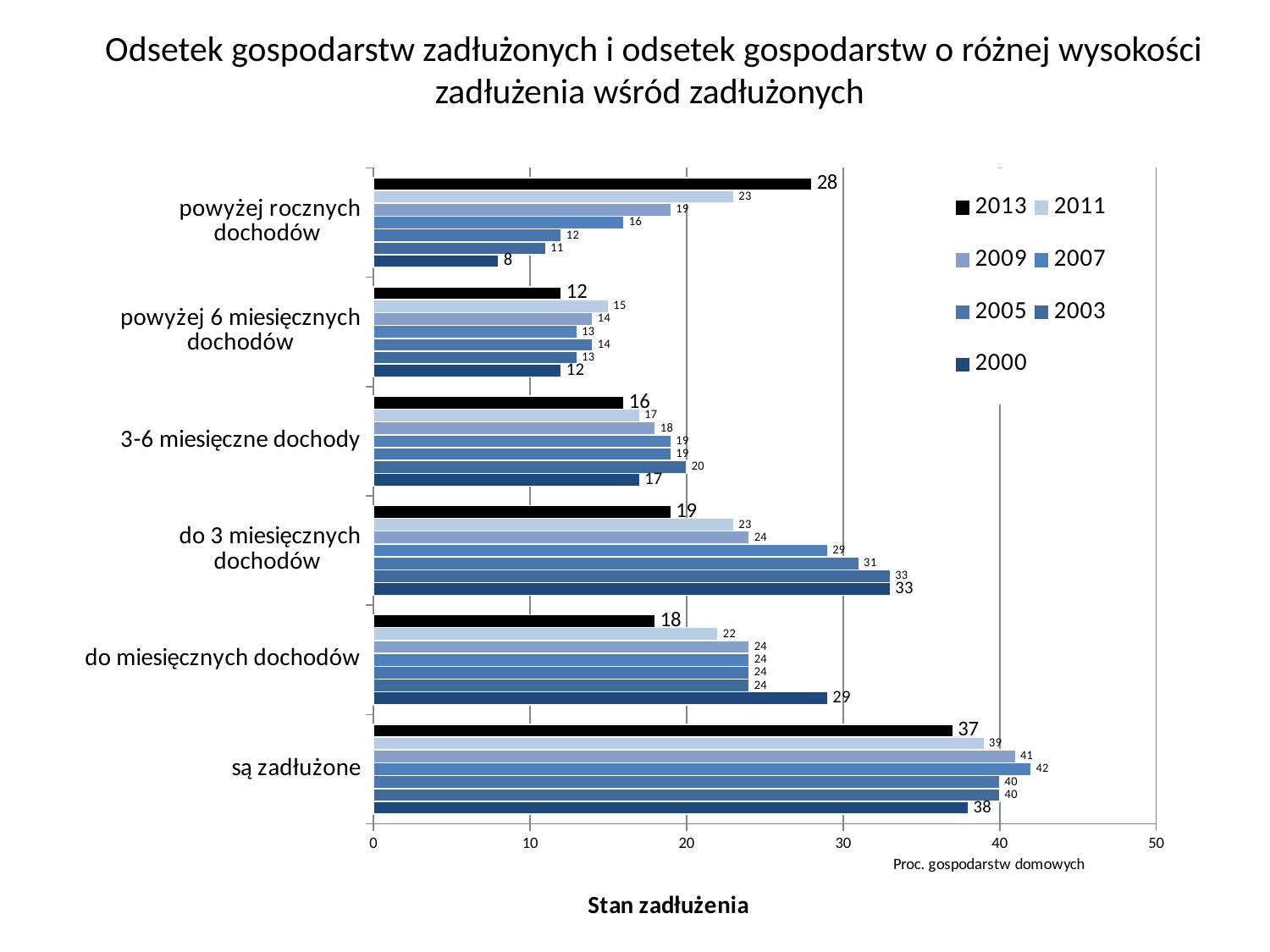

Odsetek gospodarstw zadłużonych i odsetek gospodarstw o różnej wysokości zadłużenia wśród zadłużonych

### Chart

| Category | 2000 | 2003 | 2005 | 2007 | 2009 | 2011 | 2013 |
|---|---|---|---|---|---|---|---|
| są zadłużone | 38.0 | 40.0 | 40.0 | 42.0 | 41.0 | 39.0 | 37.0 |
| do miesięcznych dochodów | 29.0 | 24.0 | 24.0 | 24.0 | 24.0 | 22.0 | 18.0 |
|  do 3 miesięcznych dochodów | 33.0 | 33.0 | 31.0 | 29.0 | 24.0 | 23.0 | 19.0 |
| 3-6 miesięczne dochody | 17.0 | 20.0 | 19.0 | 19.0 | 18.0 | 17.0 | 16.0 |
| powyżej 6 miesięcznych dochodów | 12.0 | 13.0 | 14.0 | 13.0 | 14.0 | 15.0 | 12.0 |
| powyżej rocznych dochodów  | 8.0 | 11.0 | 12.0 | 16.0 | 19.0 | 23.0 | 28.0 |